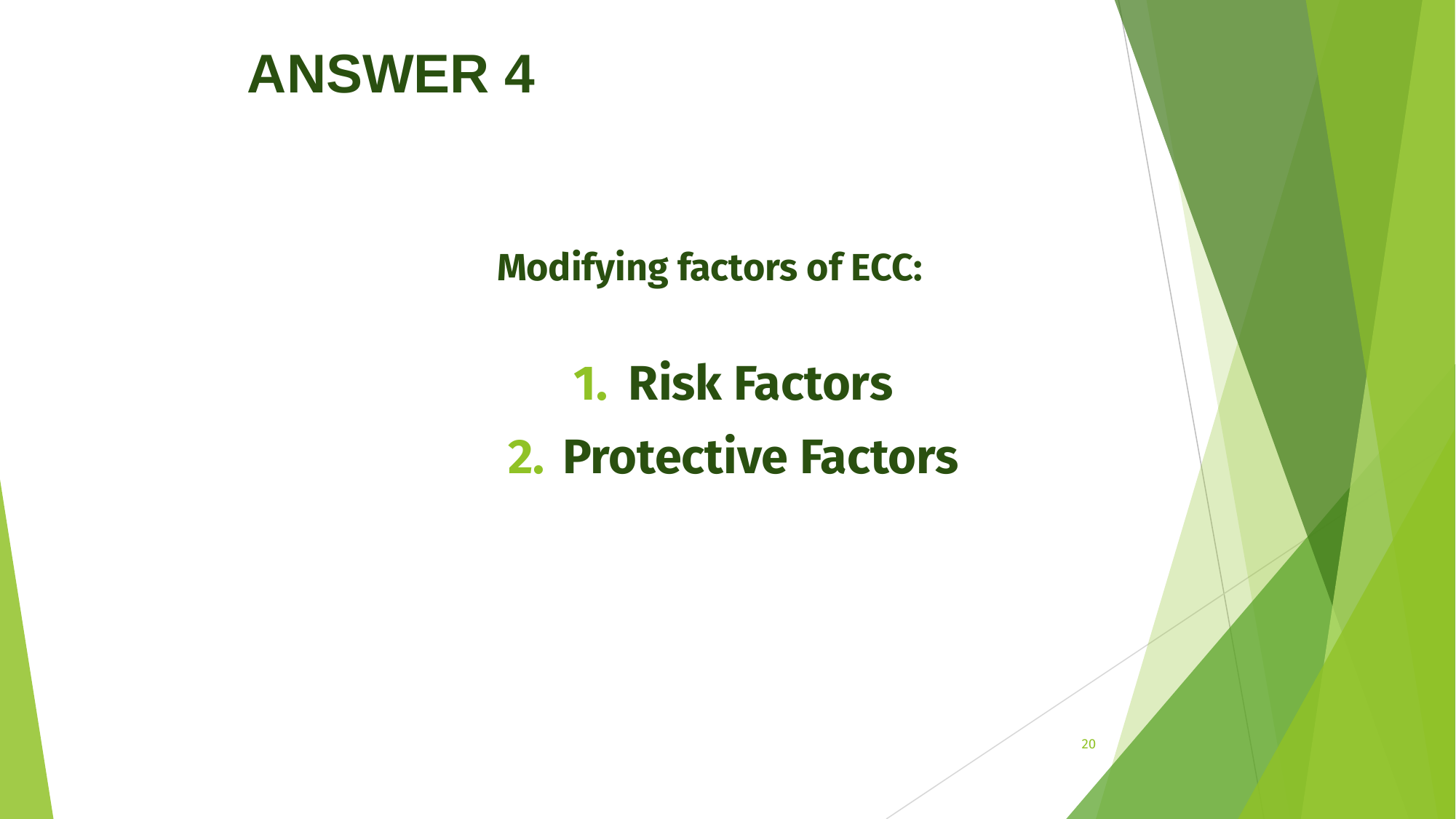

# ANSWER 4
Modifying factors of ECC:

Risk Factors
Protective Factors

20